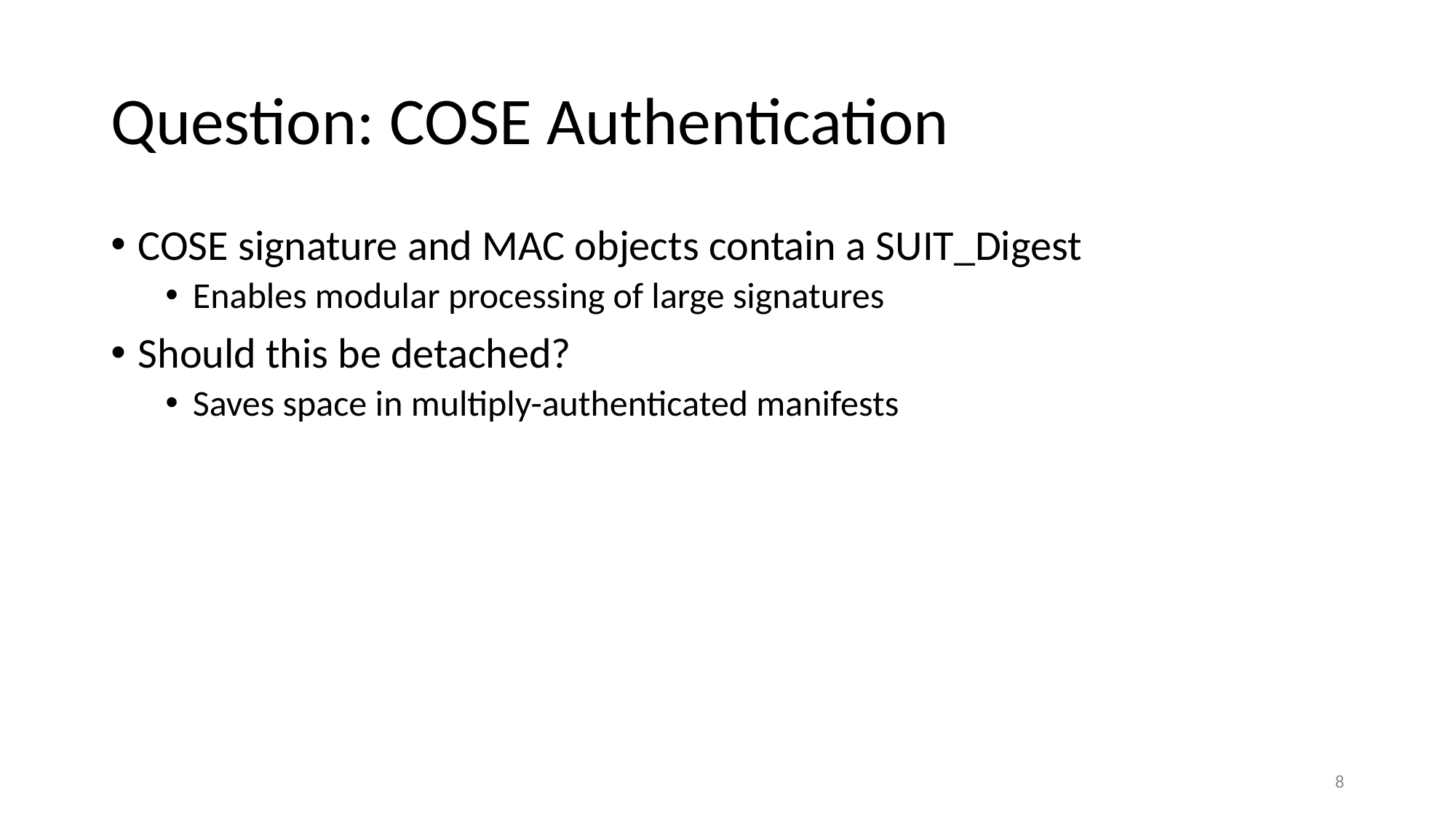

# Question: COSE Authentication
COSE signature and MAC objects contain a SUIT_Digest
Enables modular processing of large signatures
Should this be detached?
Saves space in multiply-authenticated manifests
8